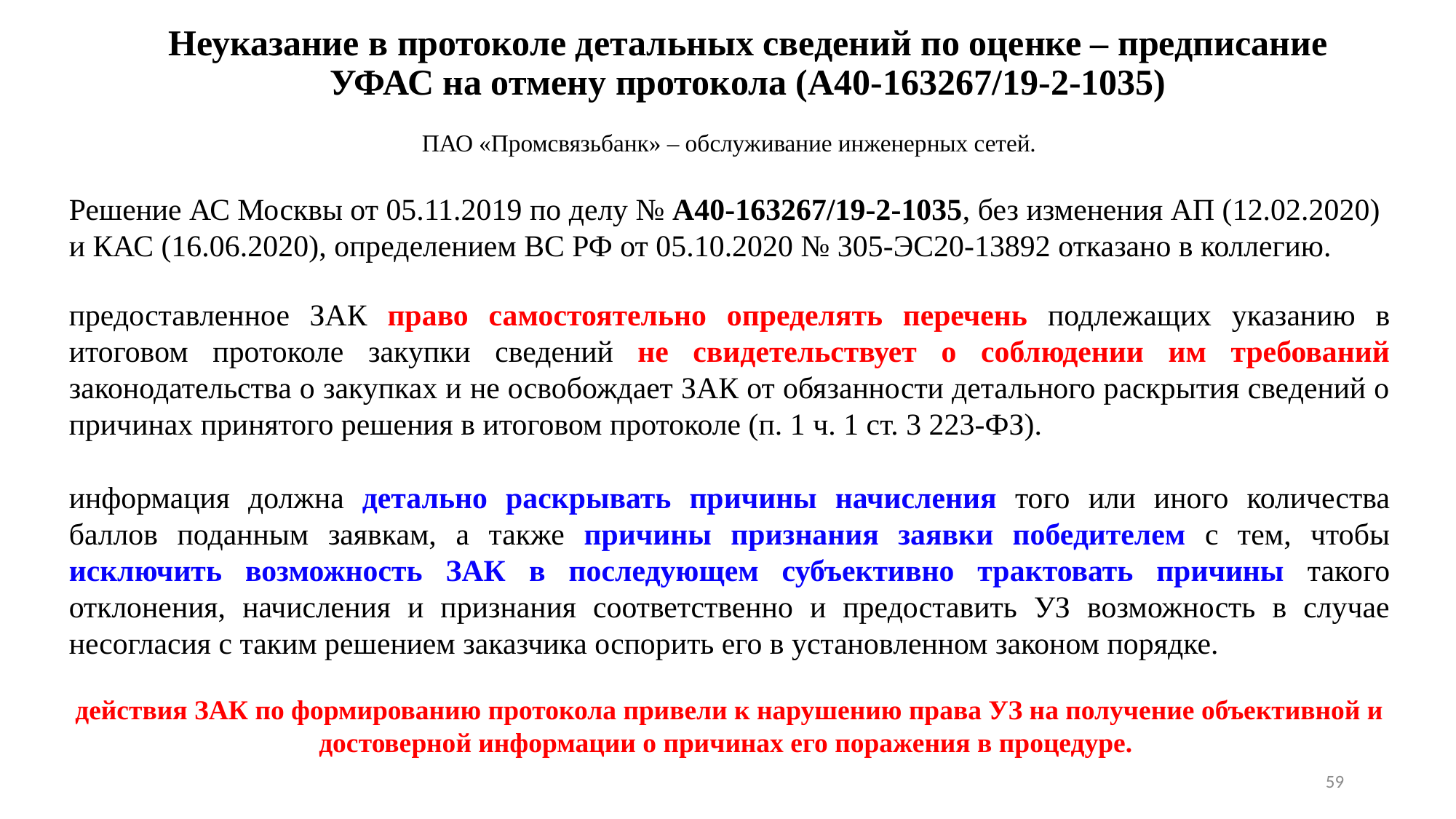

# Неуказание в протоколе детальных сведений по оценке – предписание УФАС на отмену протокола (А40-163267/19-2-1035)
ПАО «Промсвязьбанк» – обслуживание инженерных сетей.

Решение АС Москвы от 05.11.2019 по делу № А40-163267/19-2-1035, без изменения АП (12.02.2020) и КАС (16.06.2020), определением ВС РФ от 05.10.2020 № 305-ЭС20-13892 отказано в коллегию.

предоставленное ЗАК право самостоятельно определять перечень подлежащих указанию в итоговом протоколе закупки сведений не свидетельствует о соблюдении им требований законодательства о закупках и не освобождает ЗАК от обязанности детального раскрытия сведений о причинах принятого решения в итоговом протоколе (п. 1 ч. 1 ст. 3 223-ФЗ).

информация должна детально раскрывать причины начисления того или иного количества баллов поданным заявкам, а также причины признания заявки победителем с тем, чтобы исключить возможность ЗАК в последующем субъективно трактовать причины такого отклонения, начисления и признания соответственно и предоставить УЗ возможность в случае несогласия с таким решением заказчика оспорить его в установленном законом порядке.

действия ЗАК по формированию протокола привели к нарушению права УЗ на получение объективной и достоверной информации о причинах его поражения в процедуре.

59